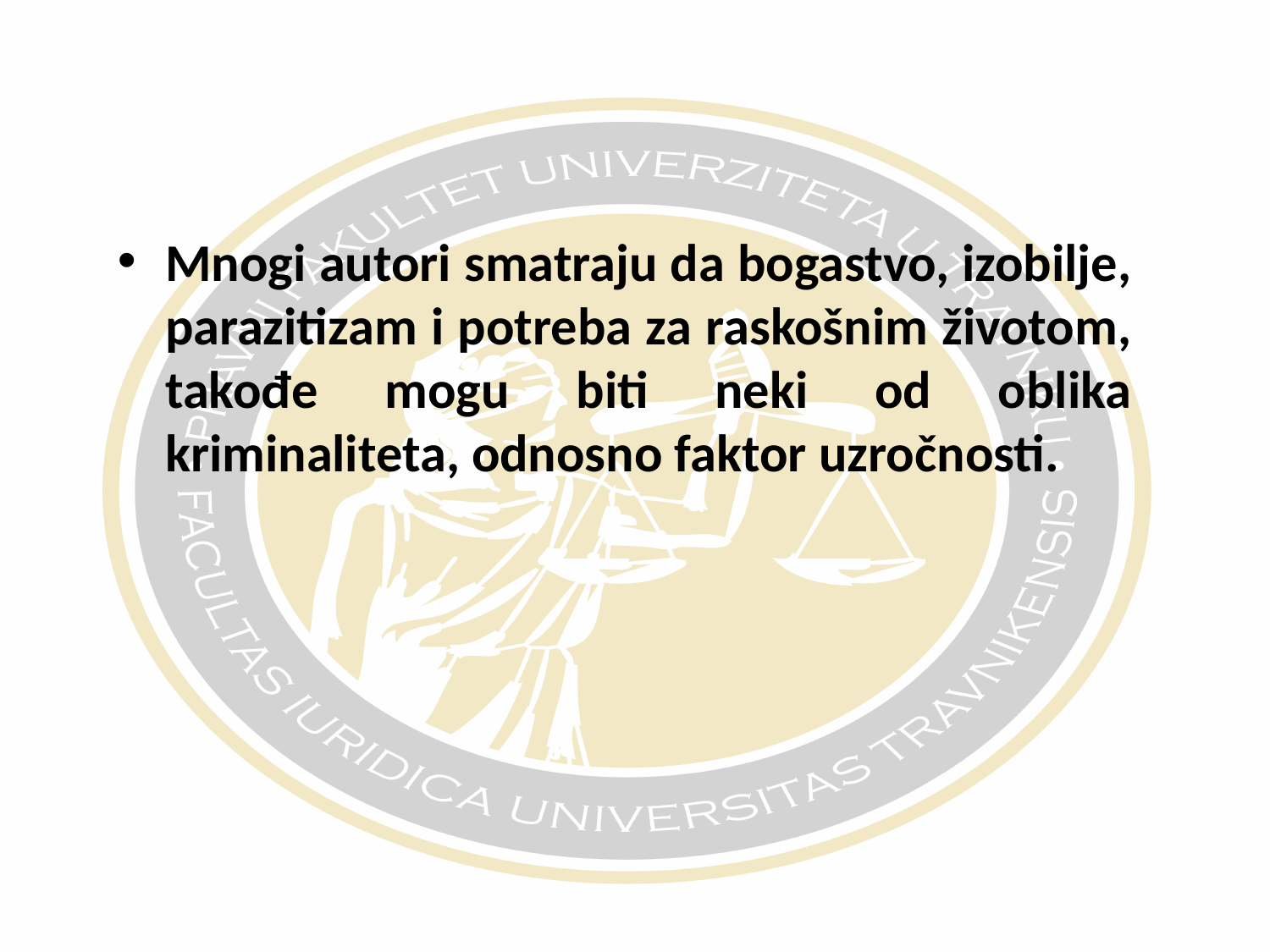

#
Mnogi autori smatraju da bogastvo, izobilje, parazitizam i potreba za raskošnim životom, takođe mogu biti neki od oblika kriminaliteta, odnosno faktor uzročnosti.